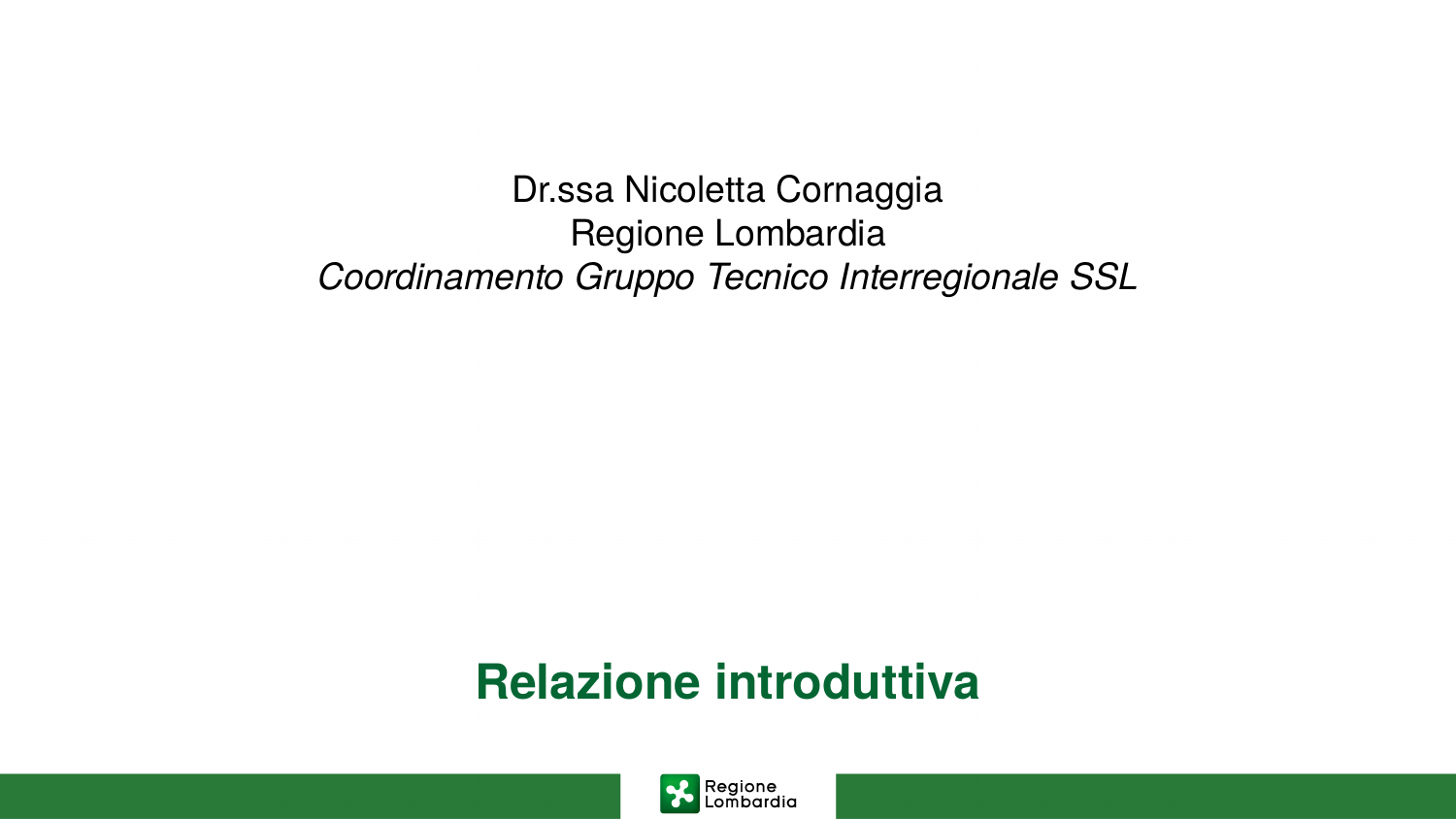

Dr.ssa Nicoletta Cornaggia
Regione Lombardia
Coordinamento Gruppo Tecnico Interregionale SSL
# Relazione introduttiva